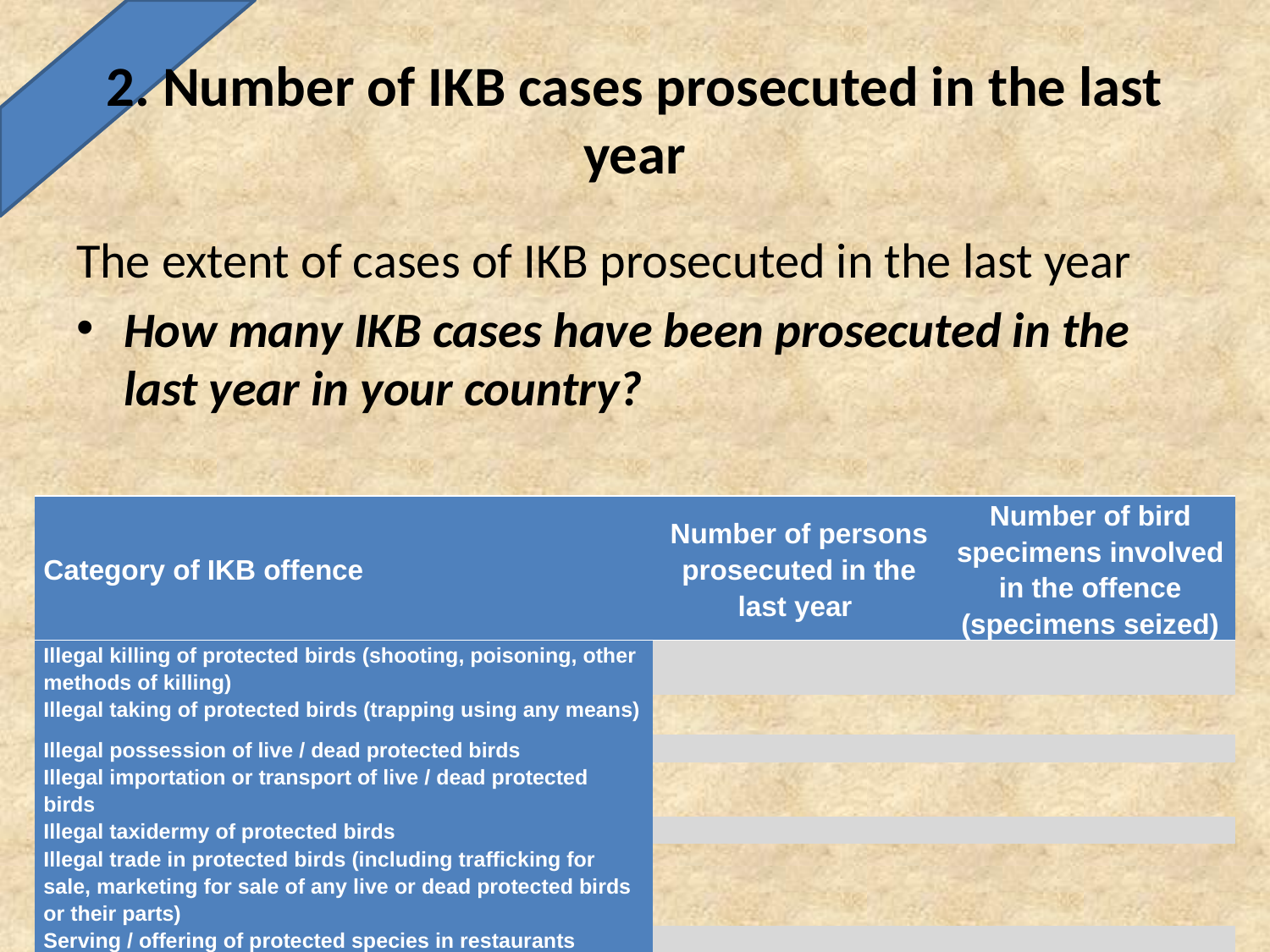

# 2. Number of IKB cases prosecuted in the last year
The extent of cases of IKB prosecuted in the last year
How many IKB cases have been prosecuted in the last year in your country?

| Category of IKB offence | Number of persons prosecuted in the last year | Number of bird specimens involved in the offence (specimens seized) |
| --- | --- | --- |
| Illegal killing of protected birds (shooting, poisoning, other methods of killing) |  |  |
| Illegal taking of protected birds (trapping using any means) |  |  |
| Illegal possession of live / dead protected birds |  |  |
| Illegal importation or transport of live / dead protected birds |  |  |
| Illegal taxidermy of protected birds |  |  |
| Illegal trade in protected birds (including trafficking for sale, marketing for sale of any live or dead protected birds or their parts) |  |  |
| Serving / offering of protected species in restaurants |  |  |
| Use of prohibited methods of hunting (bird callers, snares, nets, lights, gas, etc) |  |  |
| Illegal hunting outside open season or during unpermitted hours |  |  |
| Hunting without a license, breach of license conditions (e.g. exceedance in hunting quotas, failure to report birds caught, etc) |  |  |
| Hunting in prohibited areas (game reserves) |  |  |
| Deliberate disturbance to nests, breeding grounds, removal of eggs |  |  |
| Total |  |  |